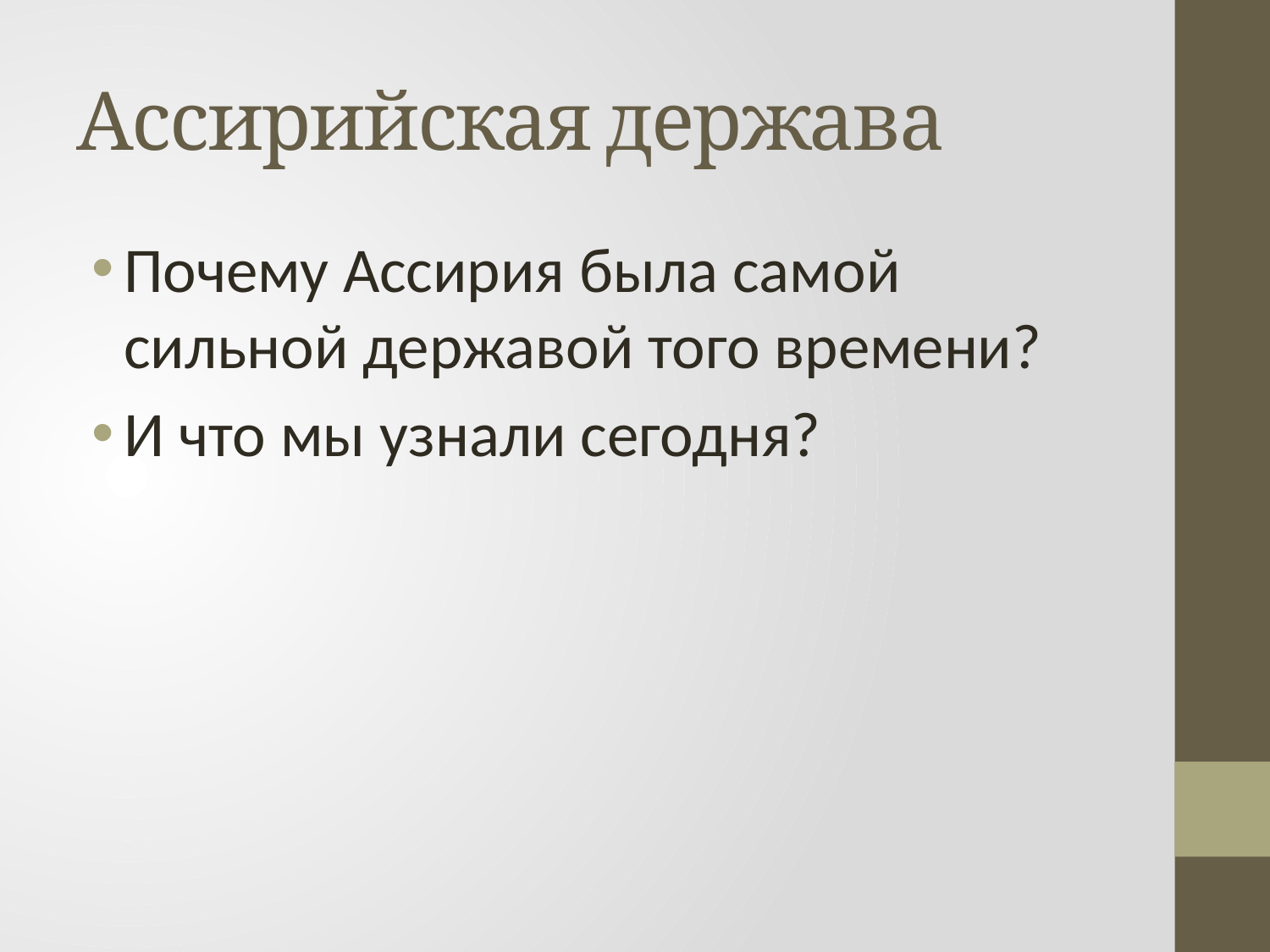

# Ассирийская держава
Почему Ассирия была самой сильной державой того времени?
И что мы узнали сегодня?